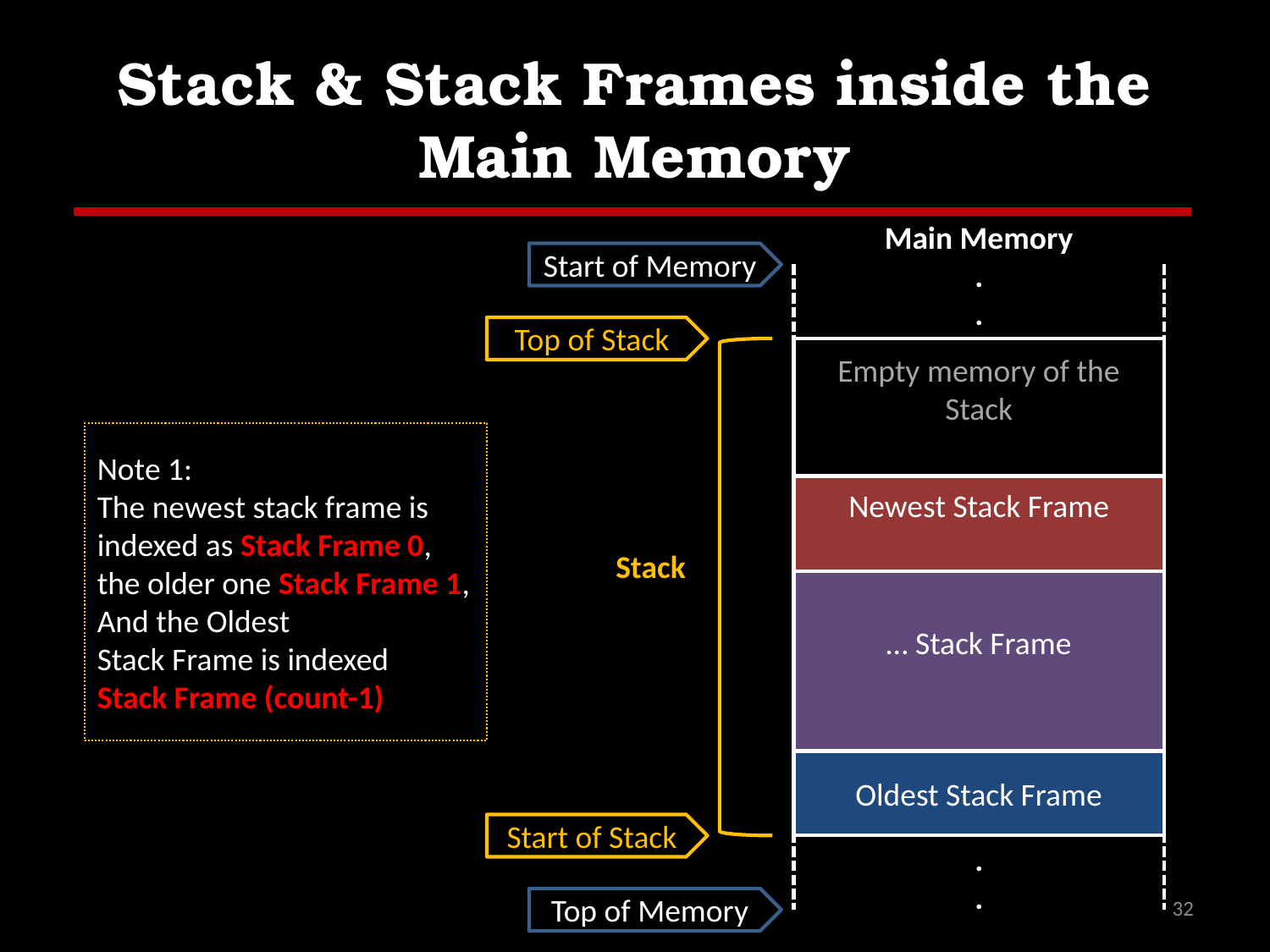

# Stack & Stack Frames inside the Main Memory
Main Memory
.
.
Start of Memory
Top of Stack

Empty memory of the Stack

Note 1:
The newest stack frame is indexed as Stack Frame 0,
the older one Stack Frame 1,
And the Oldest
Stack Frame is indexed
Stack Frame (count-1)

Newest Stack Frame

Stack
… Stack Frame

Oldest Stack Frame
Start of Stack
.
.
32
Top of Memory